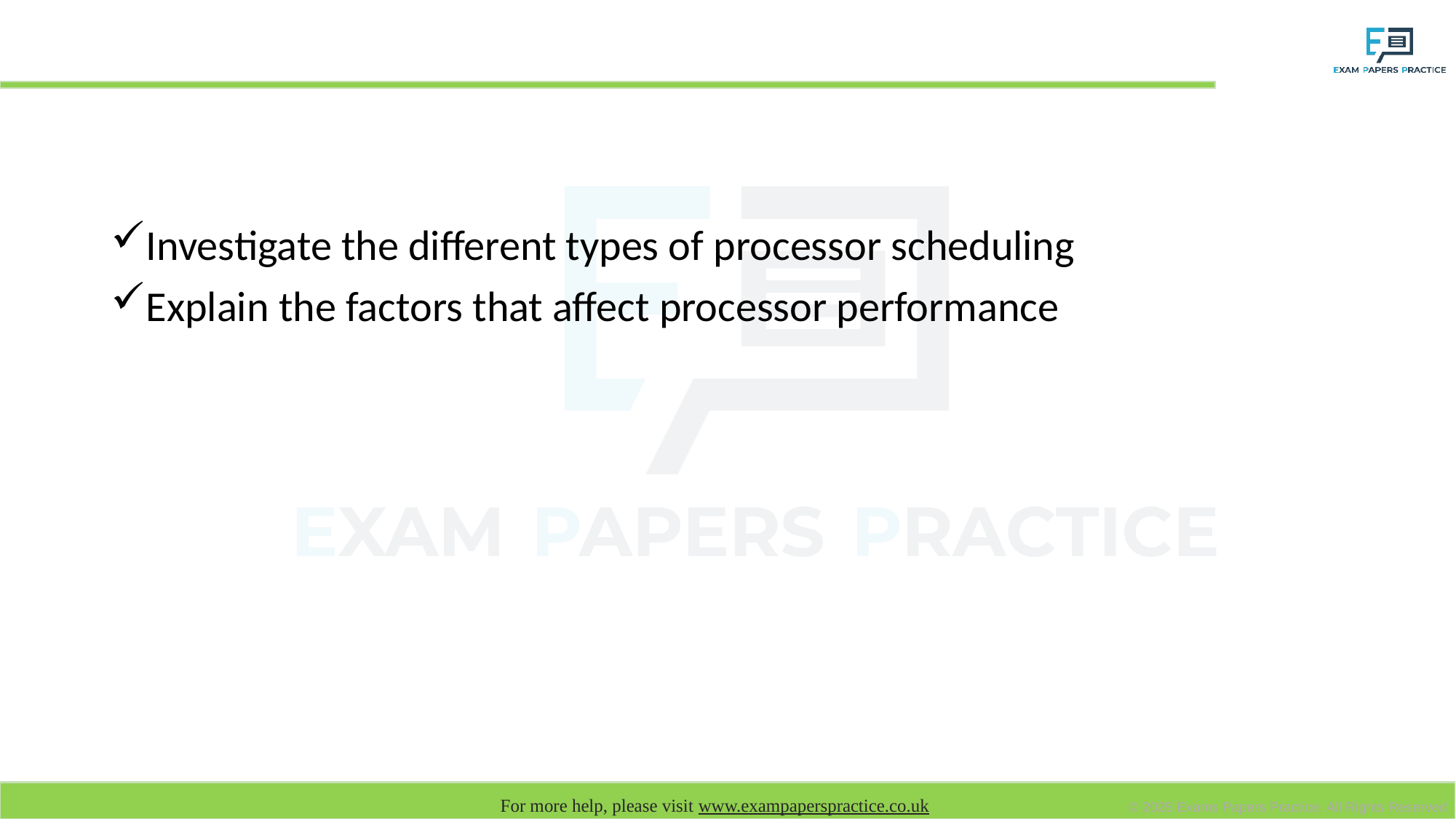

# Learning objectives
Investigate the different types of processor scheduling
Explain the factors that affect processor performance